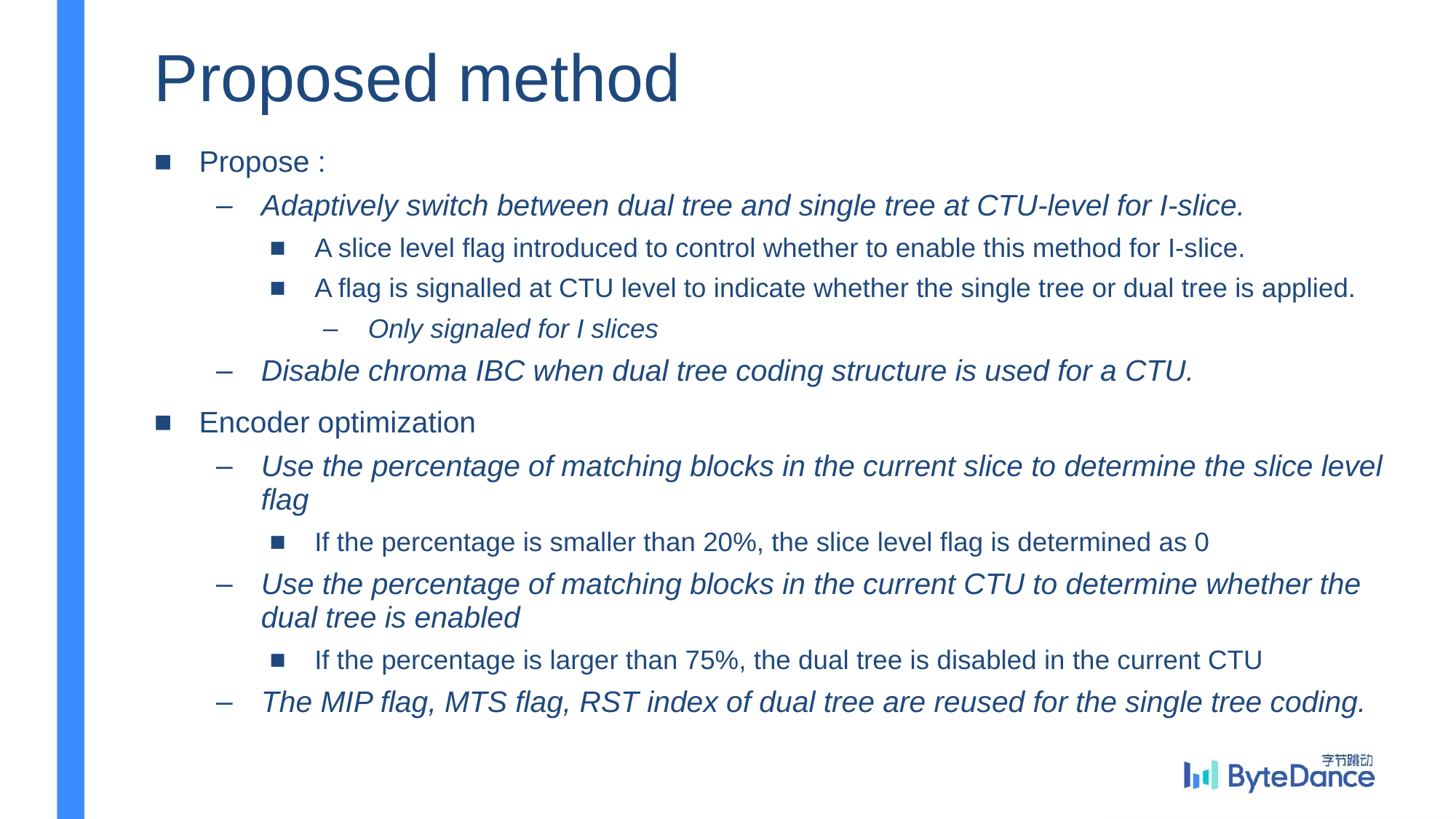

# Proposed method
Propose :
Adaptively switch between dual tree and single tree at CTU-level for I-slice.
A slice level flag introduced to control whether to enable this method for I-slice.
A flag is signalled at CTU level to indicate whether the single tree or dual tree is applied.
Only signaled for I slices
Disable chroma IBC when dual tree coding structure is used for a CTU.
Encoder optimization
Use the percentage of matching blocks in the current slice to determine the slice level flag
If the percentage is smaller than 20%, the slice level flag is determined as 0
Use the percentage of matching blocks in the current CTU to determine whether the dual tree is enabled
If the percentage is larger than 75%, the dual tree is disabled in the current CTU
The MIP flag, MTS flag, RST index of dual tree are reused for the single tree coding.